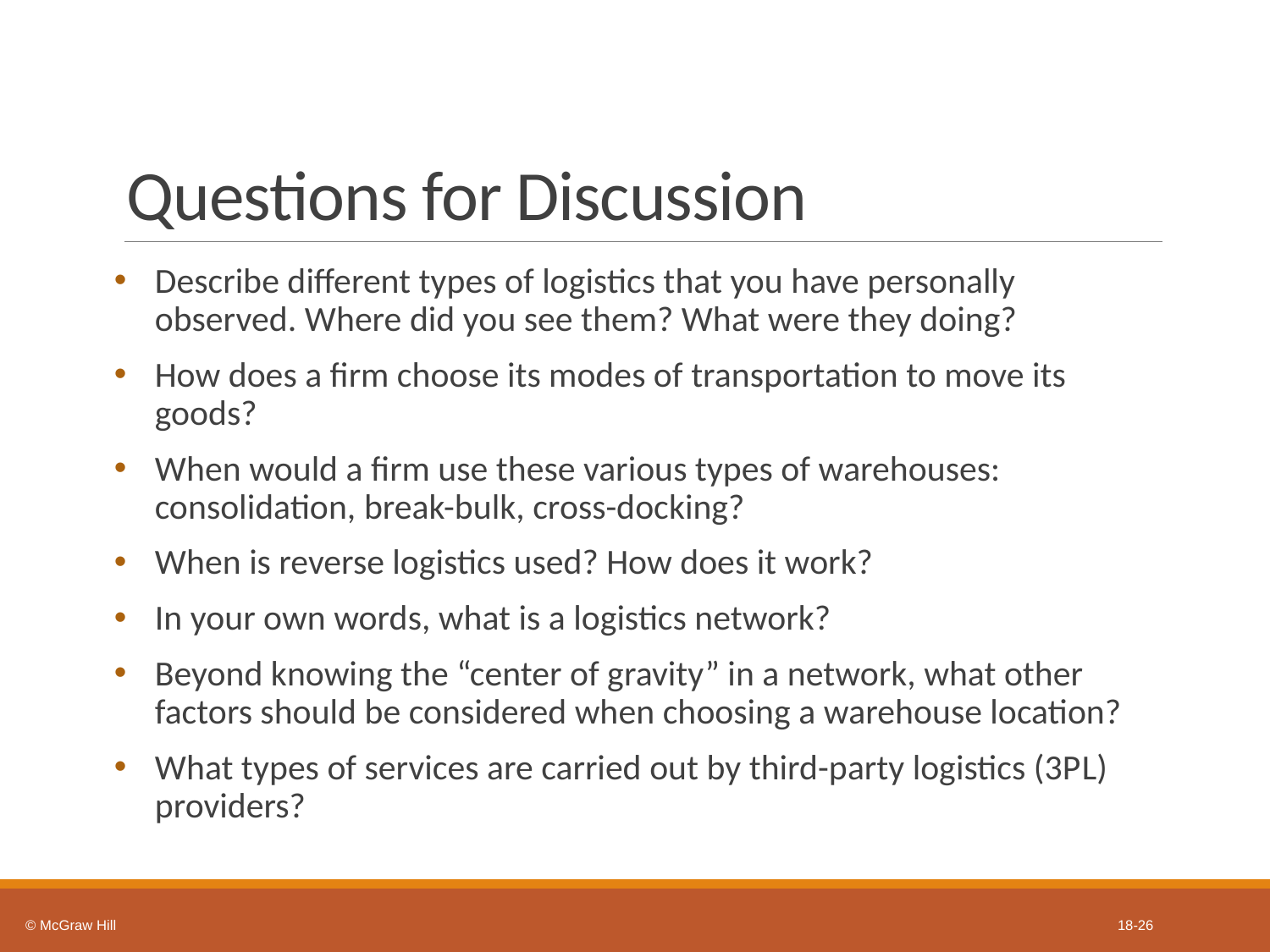

# Questions for Discussion
Describe different types of logistics that you have personally observed. Where did you see them? What were they doing?
How does a firm choose its modes of transportation to move its goods?
When would a firm use these various types of warehouses: consolidation, break-bulk, cross-docking?
When is reverse logistics used? How does it work?
In your own words, what is a logistics network?
Beyond knowing the “center of gravity” in a network, what other factors should be considered when choosing a warehouse location?
What types of services are carried out by third-party logistics (3P L) providers?